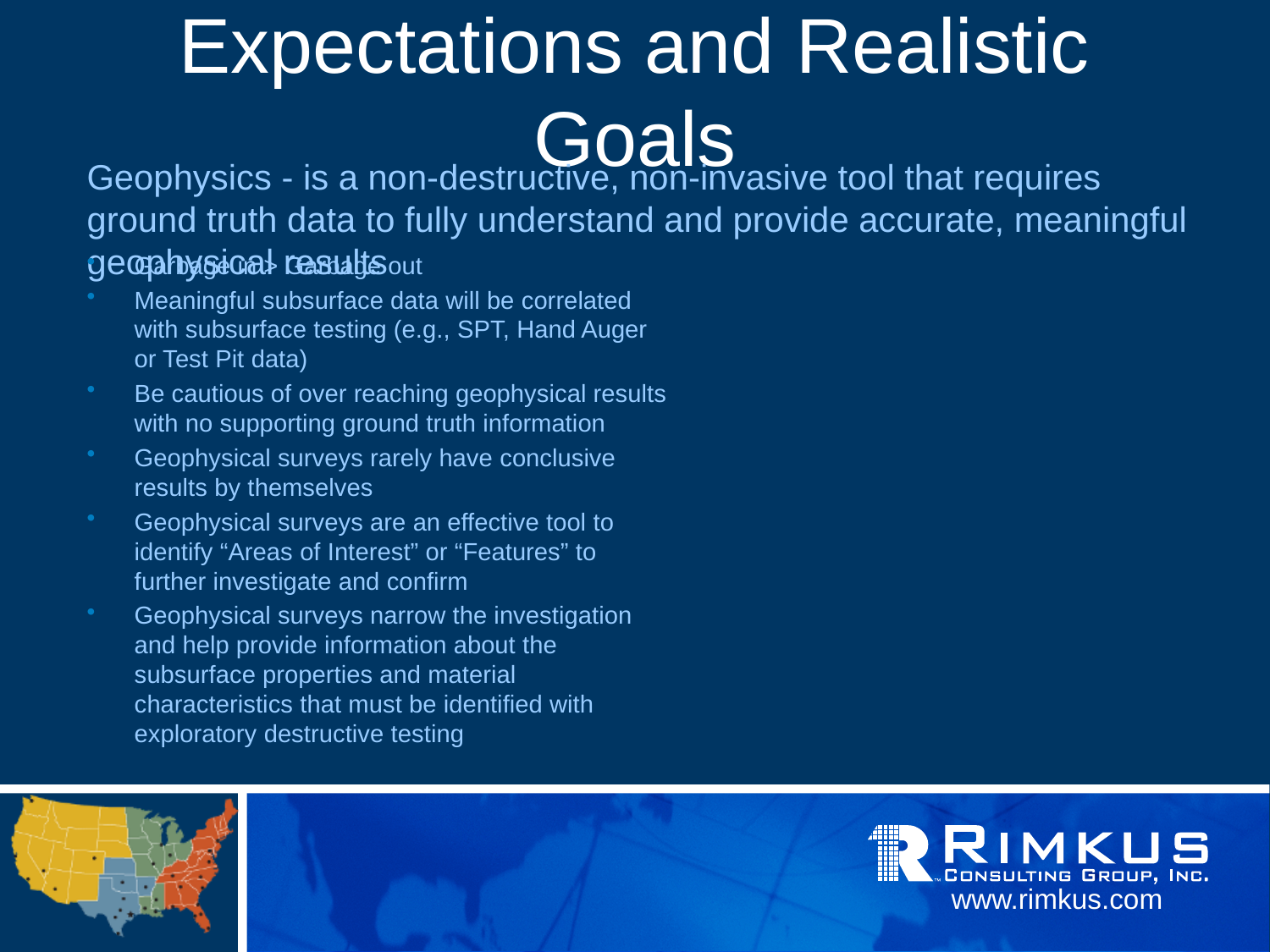

# Expectations and Realistic Goals
Geophysics - is a non-destructive, non-invasive tool that requires ground truth data to fully understand and provide accurate, meaningful geophysical results
Garbage in > Garbage out
Meaningful subsurface data will be correlated with subsurface testing (e.g., SPT, Hand Auger or Test Pit data)
Be cautious of over reaching geophysical results with no supporting ground truth information
Geophysical surveys rarely have conclusive results by themselves
Geophysical surveys are an effective tool to identify “Areas of Interest” or “Features” to further investigate and confirm
Geophysical surveys narrow the investigation and help provide information about the subsurface properties and material characteristics that must be identified with exploratory destructive testing